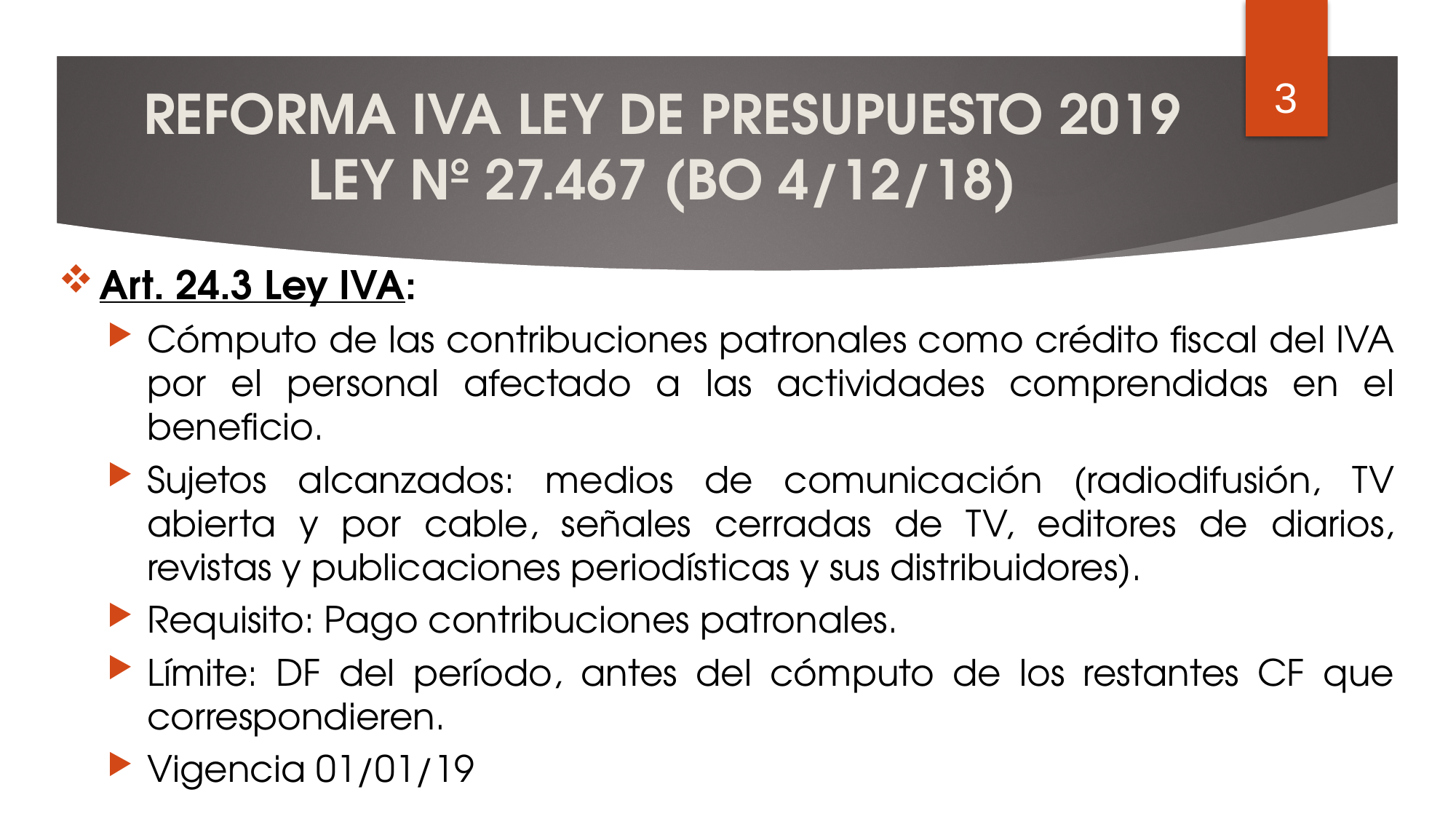

3
# REFORMA IVA LEY DE PRESUPUESTO 2019 LEY Nº 27.467 (BO 4/12/18)
Art. 24.3 Ley IVA:
Cómputo de las contribuciones patronales como crédito fiscal del IVA por el personal afectado a las actividades comprendidas en el beneficio.
Sujetos alcanzados: medios de comunicación (radiodifusión, TV abierta y por cable, señales cerradas de TV, editores de diarios, revistas y publicaciones periodísticas y sus distribuidores).
Requisito: Pago contribuciones patronales.
Límite: DF del período, antes del cómputo de los restantes CF que correspondieren.
Vigencia 01/01/19